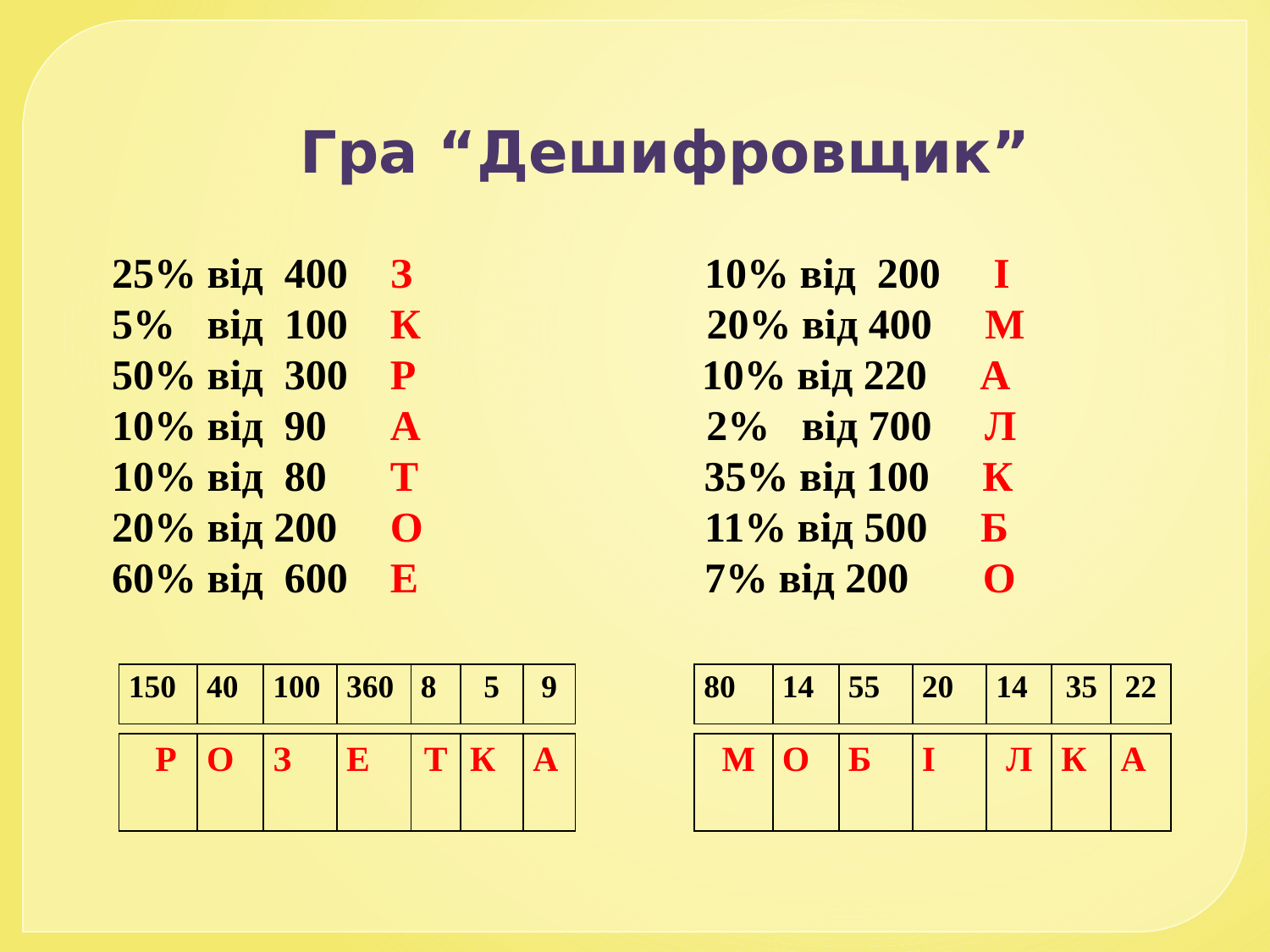

Гра “Дешифровщик”
25% від  400    З     	                    10% від  200     І
5%   від  100    К                           20% від 400     М
50% від  300    Р                           10% від 220     А
10% від  90      А                           2%   від 700     Л
10% від  80      Т                           35% від 100     К
20% від 200     О		        11% від 500     Б
60% від  600    Е		        7% від 200       О
| 80 | 14 | 55 | 20 | 14 | 35 | 22 |
| --- | --- | --- | --- | --- | --- | --- |
| 150 | 40 | 100 | 360 | 8 | 5 | 9 |
| --- | --- | --- | --- | --- | --- | --- |
| Р | О | З | Е | Т | К | А |
| --- | --- | --- | --- | --- | --- | --- |
| М | О | Б | І | Л | К | А |
| --- | --- | --- | --- | --- | --- | --- |